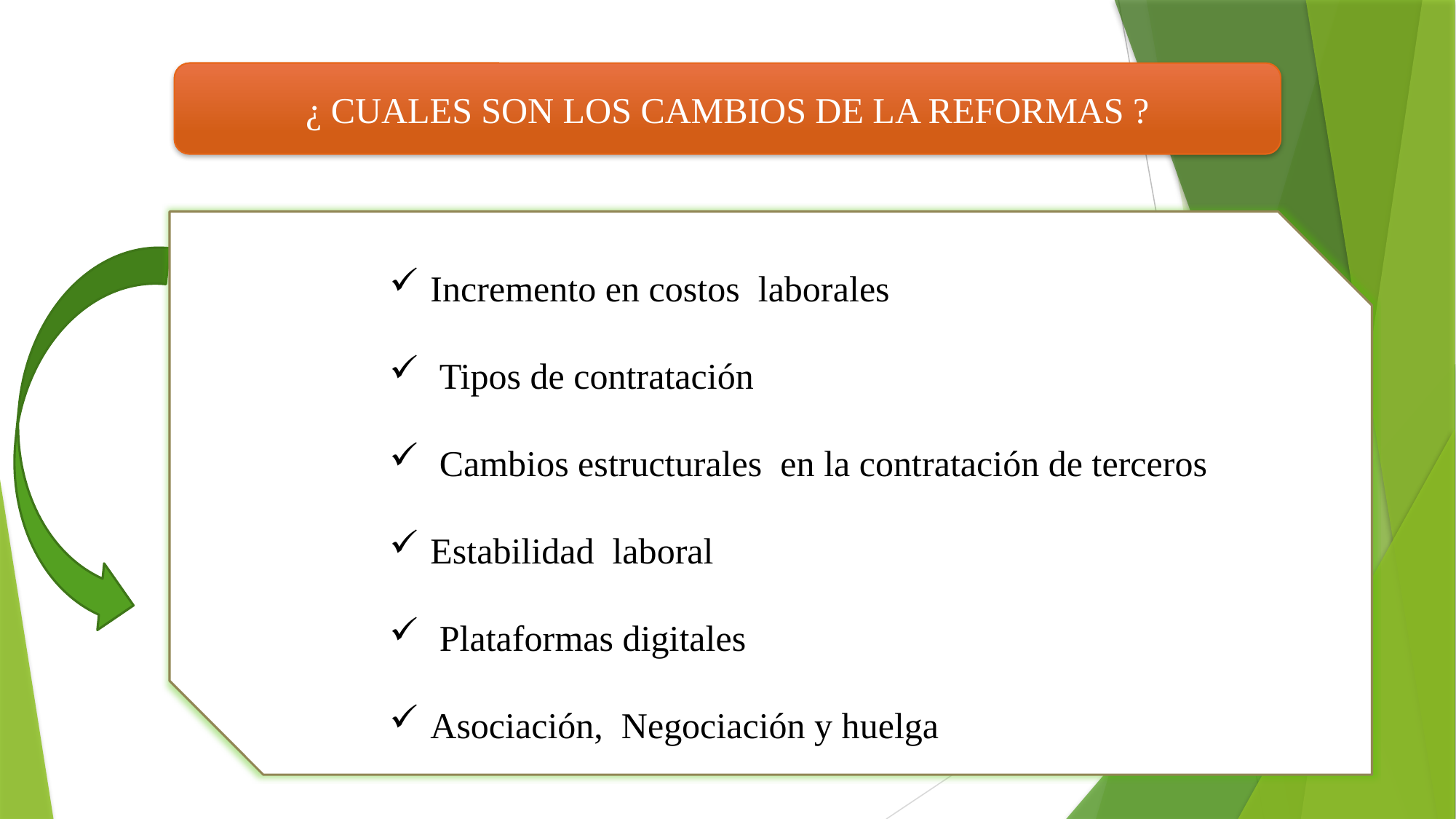

¿ CUALES SON LOS CAMBIOS DE LA REFORMAS ?

Incremento en costos  laborales

 Tipos de contratación

 Cambios estructurales  en la contratación de terceros

Estabilidad  laboral

 Plataformas digitales

Asociación,  Negociación y huelga